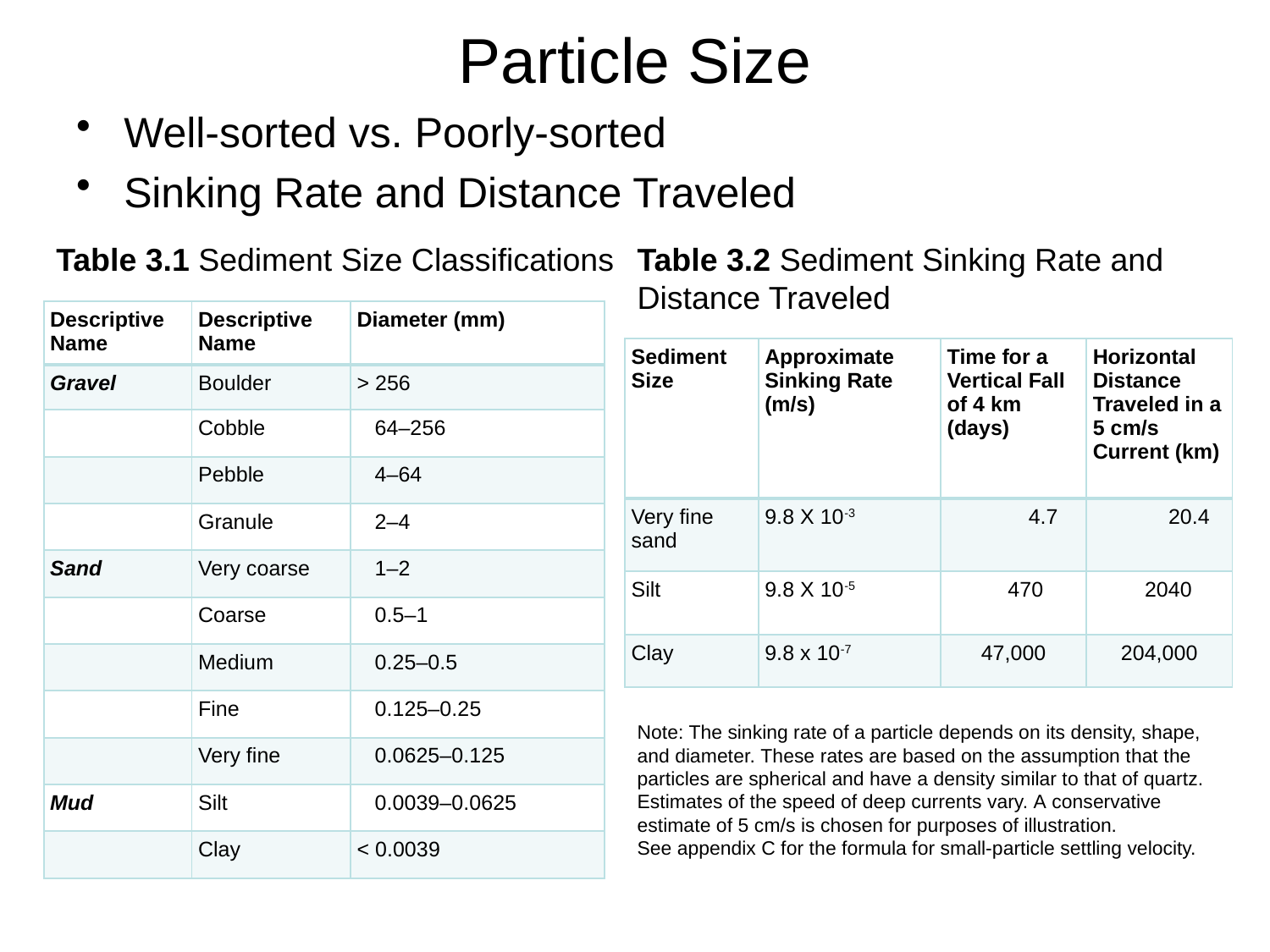

# Particle Size
Well-sorted vs. Poorly-sorted
Sinking Rate and Distance Traveled
Table 3.1 Sediment Size Classifications
Table 3.2 Sediment Sinking Rate and Distance Traveled
| Descriptive Name | Descriptive Name | Diameter (mm) |
| --- | --- | --- |
| Gravel | Boulder | > 256 |
|  | Cobble | 64–256 |
|  | Pebble | 4–64 |
|  | Granule | 2–4 |
| Sand | Very coarse | 1–2 |
|  | Coarse | 0.5–1 |
|  | Medium | 0.25–0.5 |
|  | Fine | 0.125–0.25 |
|  | Very fine | 0.0625–0.125 |
| Mud | Silt | 0.0039–0.0625 |
|  | Clay | < 0.0039 |
| Sediment Size | Approximate Sinking Rate (m/s) | Time for a Vertical Fall of 4 km (days) | Horizontal Distance Traveled in a 5 cm/s Current (km) |
| --- | --- | --- | --- |
| Very fine sand | 9.8 X 10-3 | 4.7 | 20.4 |
| Silt | 9.8 X 10-5 | 470 | 2040 |
| Clay | 9.8 x 10-7 | 47,000 | 204,000 |
Note: The sinking rate of a particle depends on its density, shape, and diameter. These rates are based on the assumption that the particles are spherical and have a density similar to that of quartz. Estimates of the speed of deep currents vary. A conservative estimate of 5 cm/s is chosen for purposes of illustration. See appendix C for the formula for small-particle settling velocity.